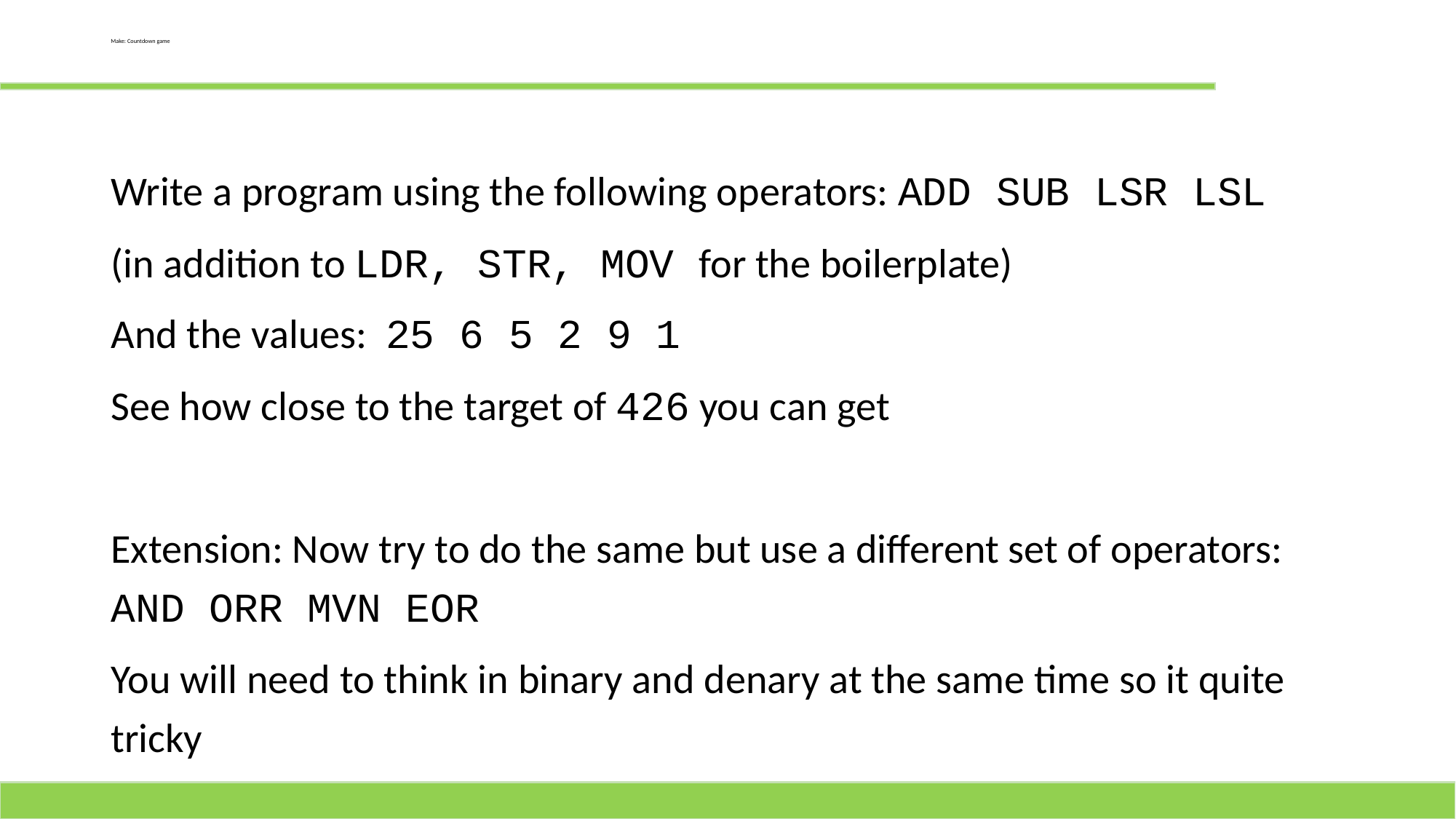

# Make: Countdown game
Write a program using the following operators: ADD SUB LSR LSL
(in addition to LDR, STR, MOV for the boilerplate)
And the values:  25 6 5 2 9 1
See how close to the target of 426 you can get

Extension: Now try to do the same but use a different set of operators: AND ORR MVN EOR
You will need to think in binary and denary at the same time so it quite tricky